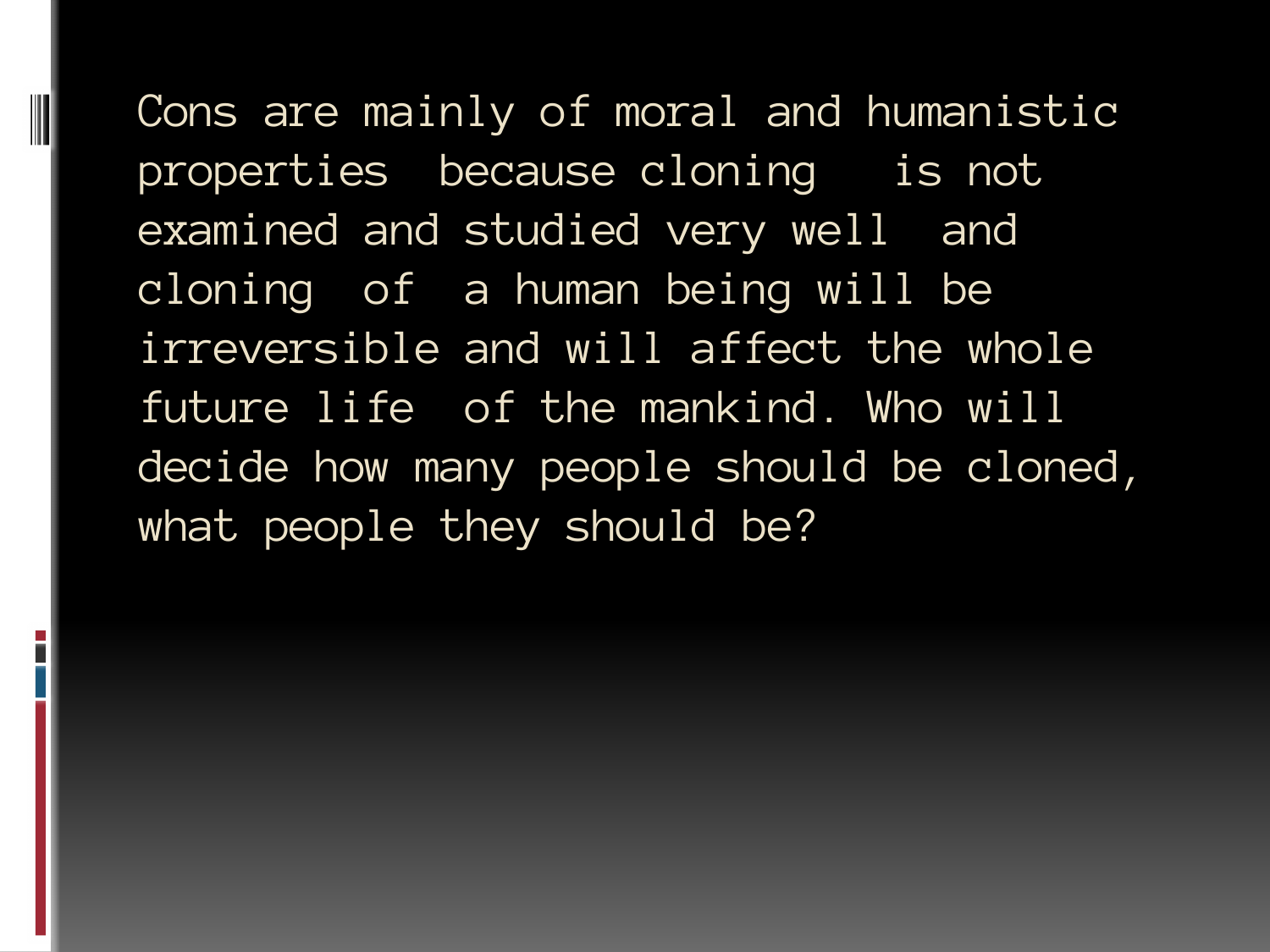

# Cons are mainly of moral and humanistic properties  because cloning   is not examined and studied very well  and cloning  of  a human being will be irreversible and will affect the whole  future life  of the mankind. Who will decide how many people should be cloned, what people they should be?